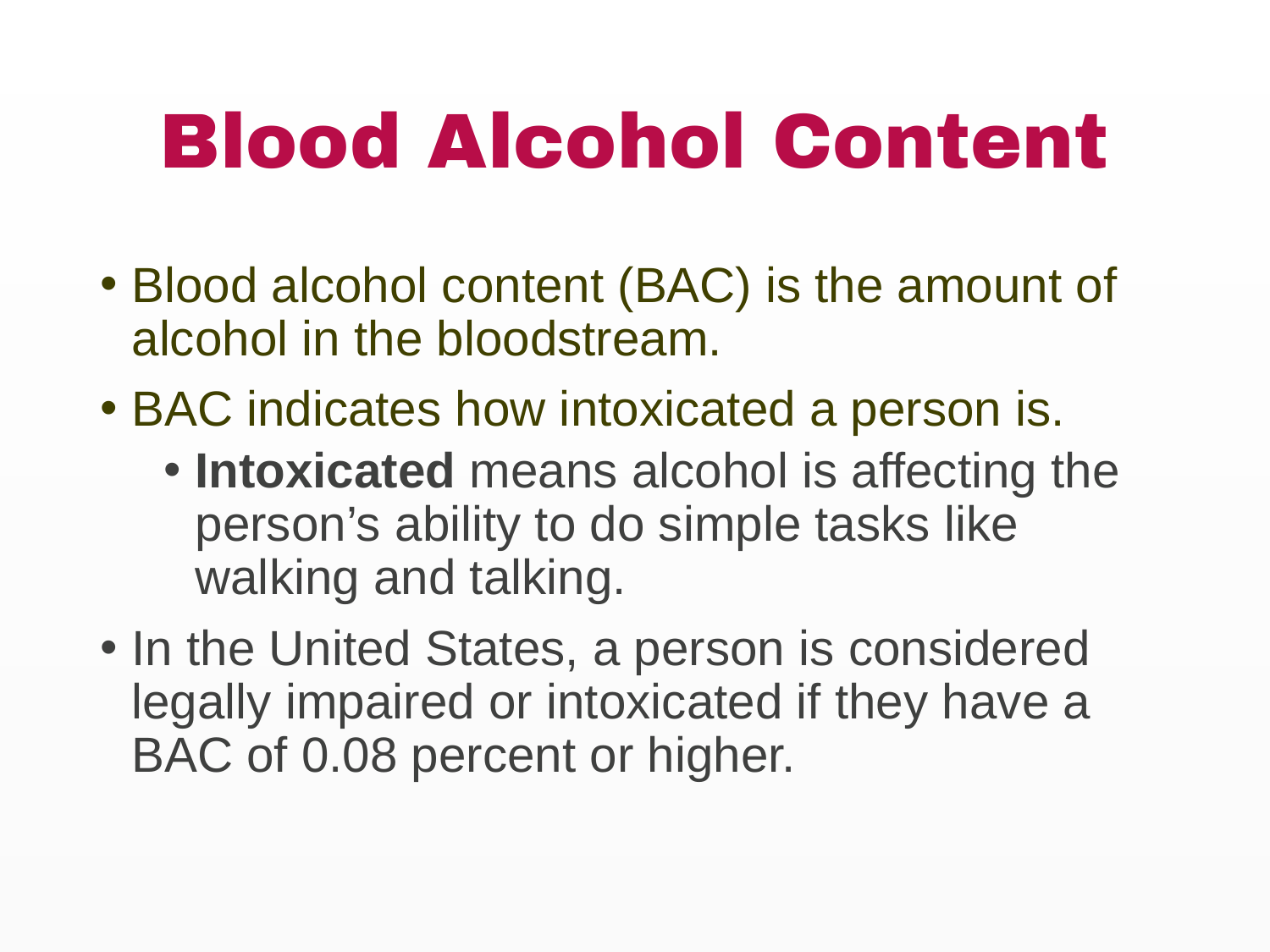

# Blood Alcohol Content
Blood alcohol content (BAC) is the amount of alcohol in the bloodstream.
BAC indicates how intoxicated a person is.
Intoxicated means alcohol is affecting the person’s ability to do simple tasks like walking and talking.
In the United States, a person is considered legally impaired or intoxicated if they have a BAC of 0.08 percent or higher.